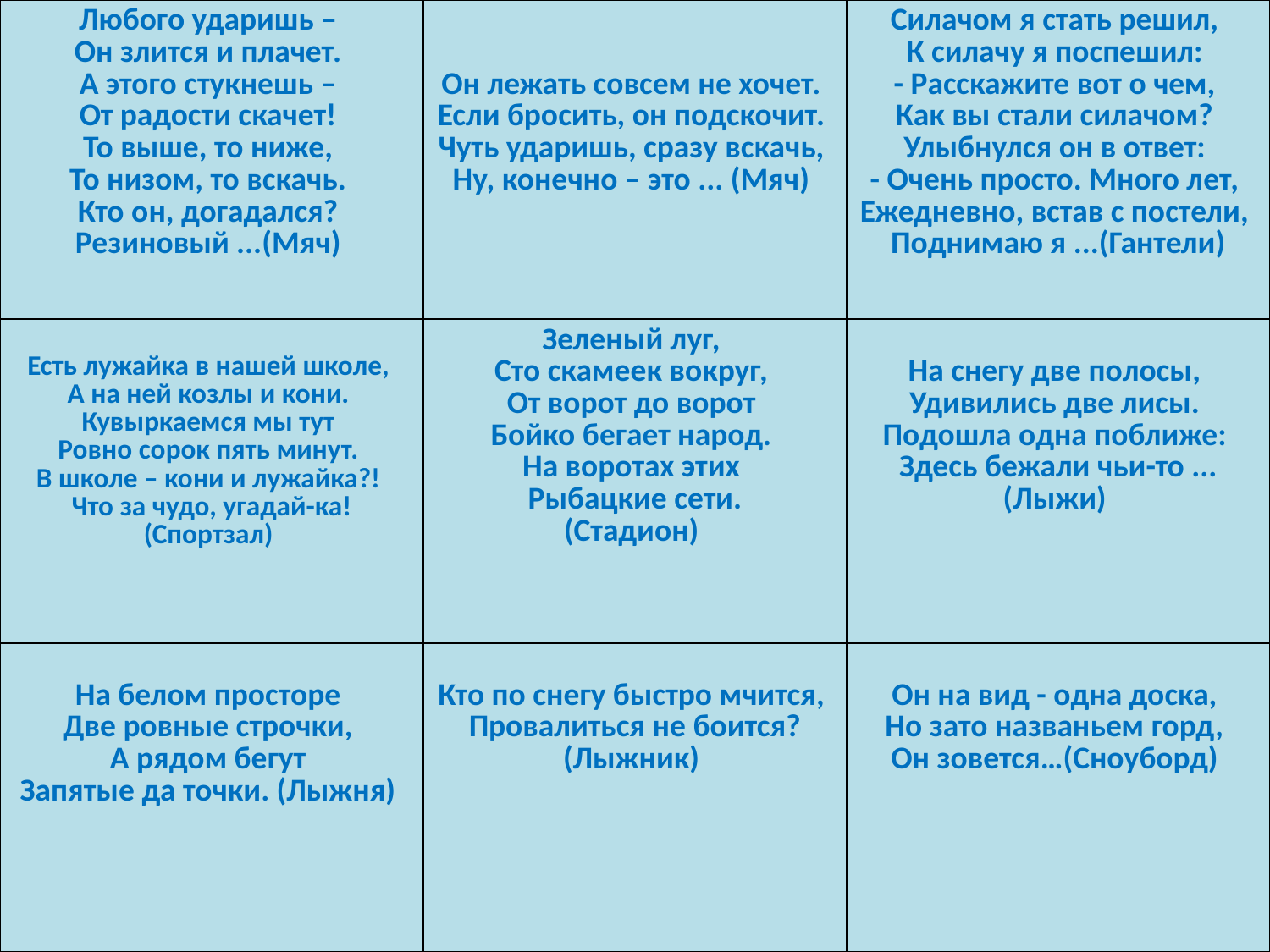

| Любого ударишь – Он злится и плачет. А этого стукнешь – От радости скачет! То выше, то ниже, То низом, то вскачь. Кто он, догадался? Резиновый ...(Мяч) | Он лежать совсем не хочет. Если бросить, он подскочит. Чуть ударишь, сразу вскачь, Ну, конечно – это ... (Мяч) | Силачом я стать решил, К силачу я поспешил: - Расскажите вот о чем, Как вы стали силачом? Улыбнулся он в ответ: - Очень просто. Много лет, Ежедневно, встав с постели, Поднимаю я ...(Гантели) |
| --- | --- | --- |
| Есть лужайка в нашей школе, А на ней козлы и кони. Кувыркаемся мы тут Ровно сорок пять минут. В школе – кони и лужайка?! Что за чудо, угадай-ка! (Спортзал) | Зеленый луг, Сто скамеек вокруг, От ворот до ворот Бойко бегает народ. На воротах этих Рыбацкие сети. (Стадион) | На снегу две полосы, Удивились две лисы. Подошла одна поближе: Здесь бежали чьи-то ... (Лыжи) |
| На белом просторе Две ровные строчки, А рядом бегут Запятые да точки. (Лыжня) | Кто по снегу быстро мчится, Провалиться не боится? (Лыжник) | Он на вид - одна доска, Но зато названьем горд, Он зовется…(Сноуборд) |
#